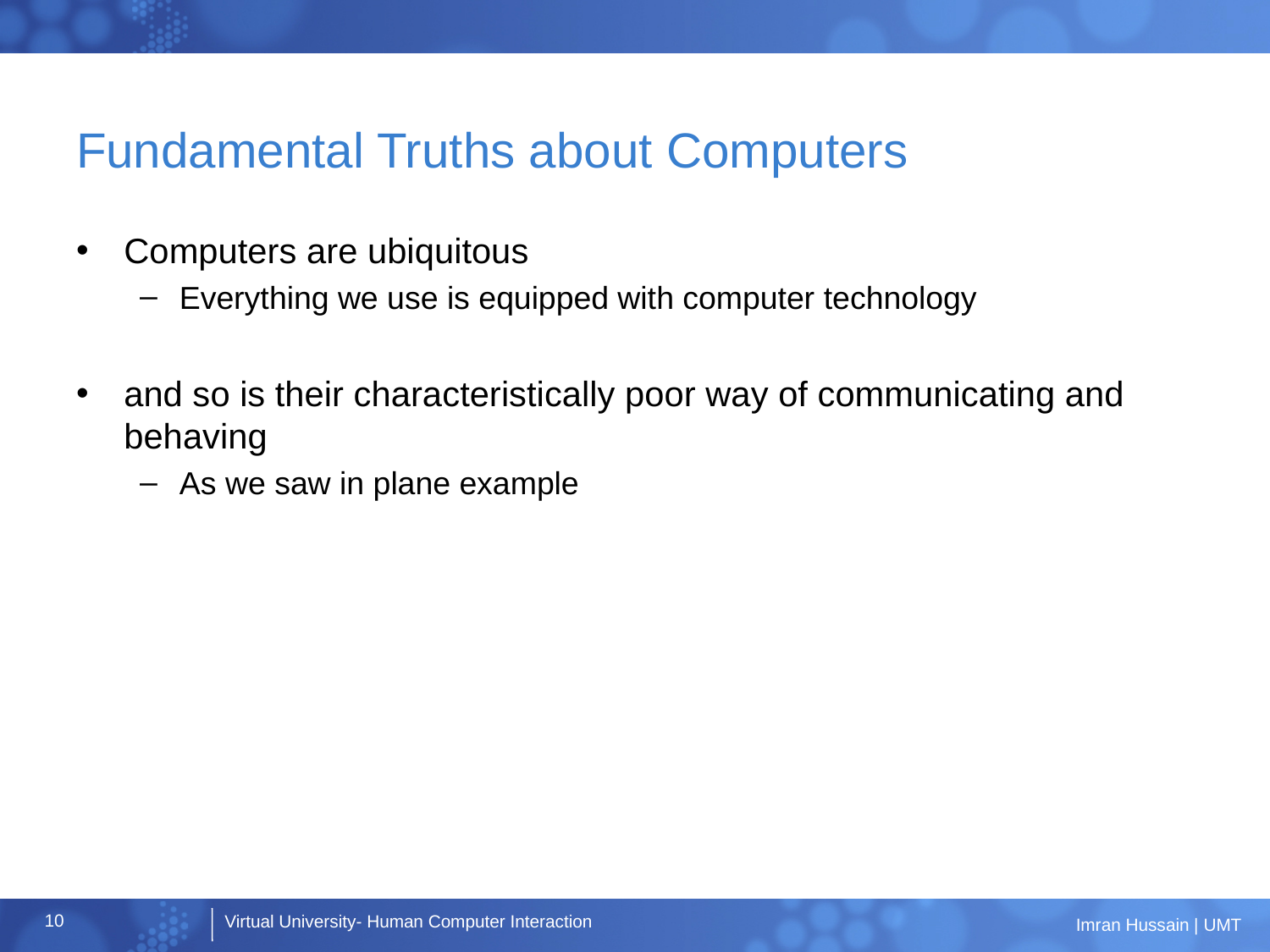

# Fundamental Truths about Computers
Computers are ubiquitous
Everything we use is equipped with computer technology

and so is their characteristically poor way of communicating and behaving
As we saw in plane example